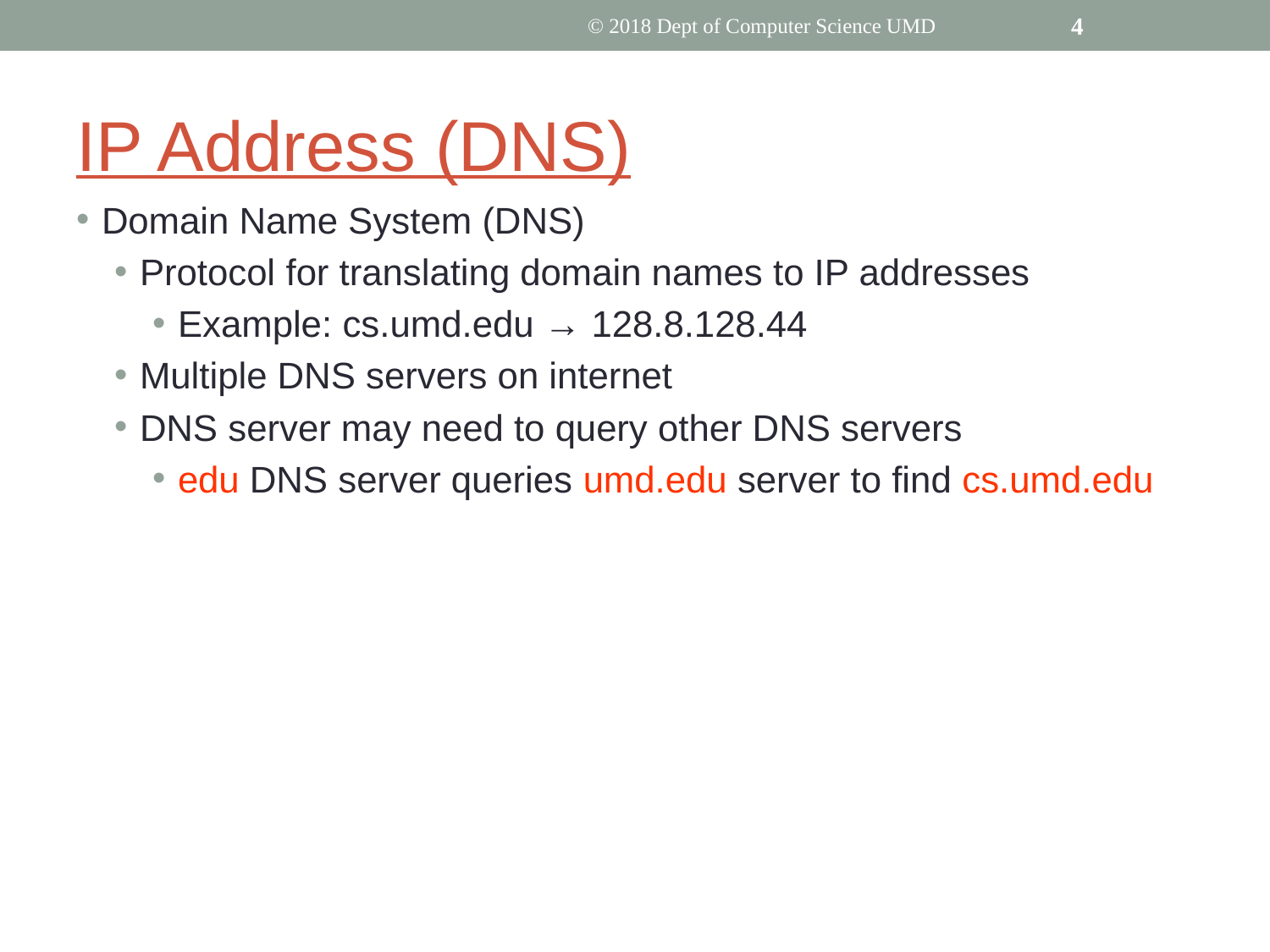

© 2018 Dept of Computer Science UMD
4
# IP Address (DNS)
Domain Name System (DNS)
Protocol for translating domain names to IP addresses
Example: cs.umd.edu → 128.8.128.44
Multiple DNS servers on internet
DNS server may need to query other DNS servers
edu DNS server queries umd.edu server to find cs.umd.edu